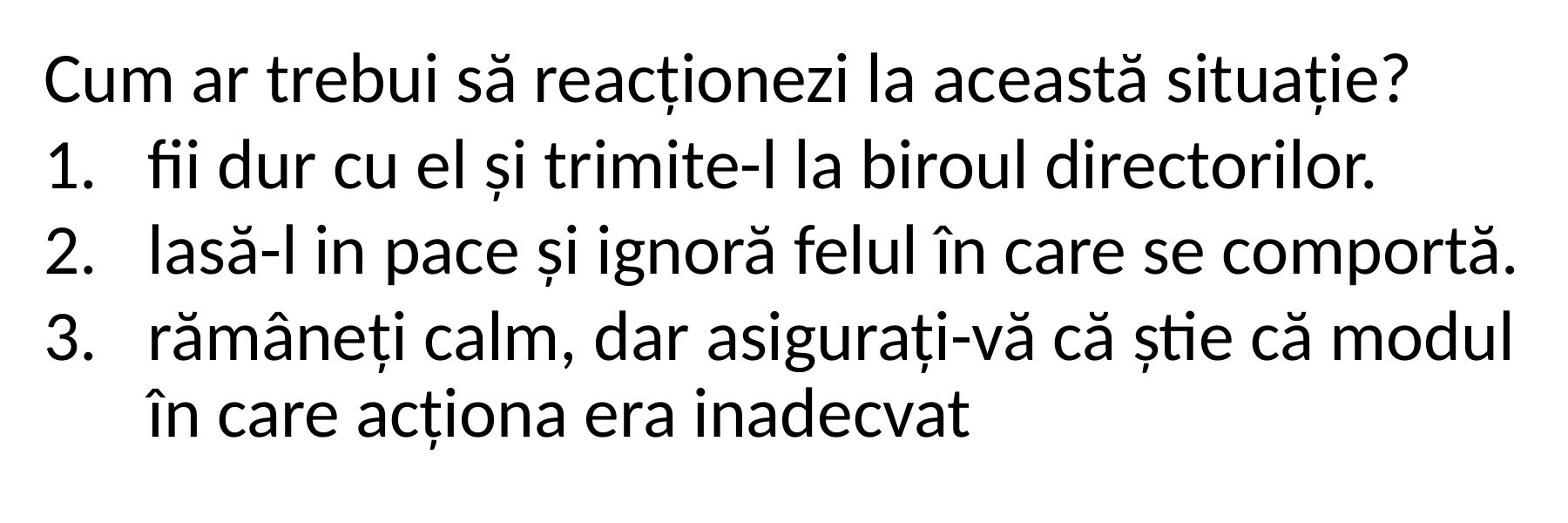

Cum ar trebui să reacționezi la această situație?
fii dur cu el și trimite-l la biroul directorilor.
lasă-l in pace și ignoră felul în care se comportă.
rămâneți calm, dar asigurați-vă că știe că modul în care acționa era inadecvat